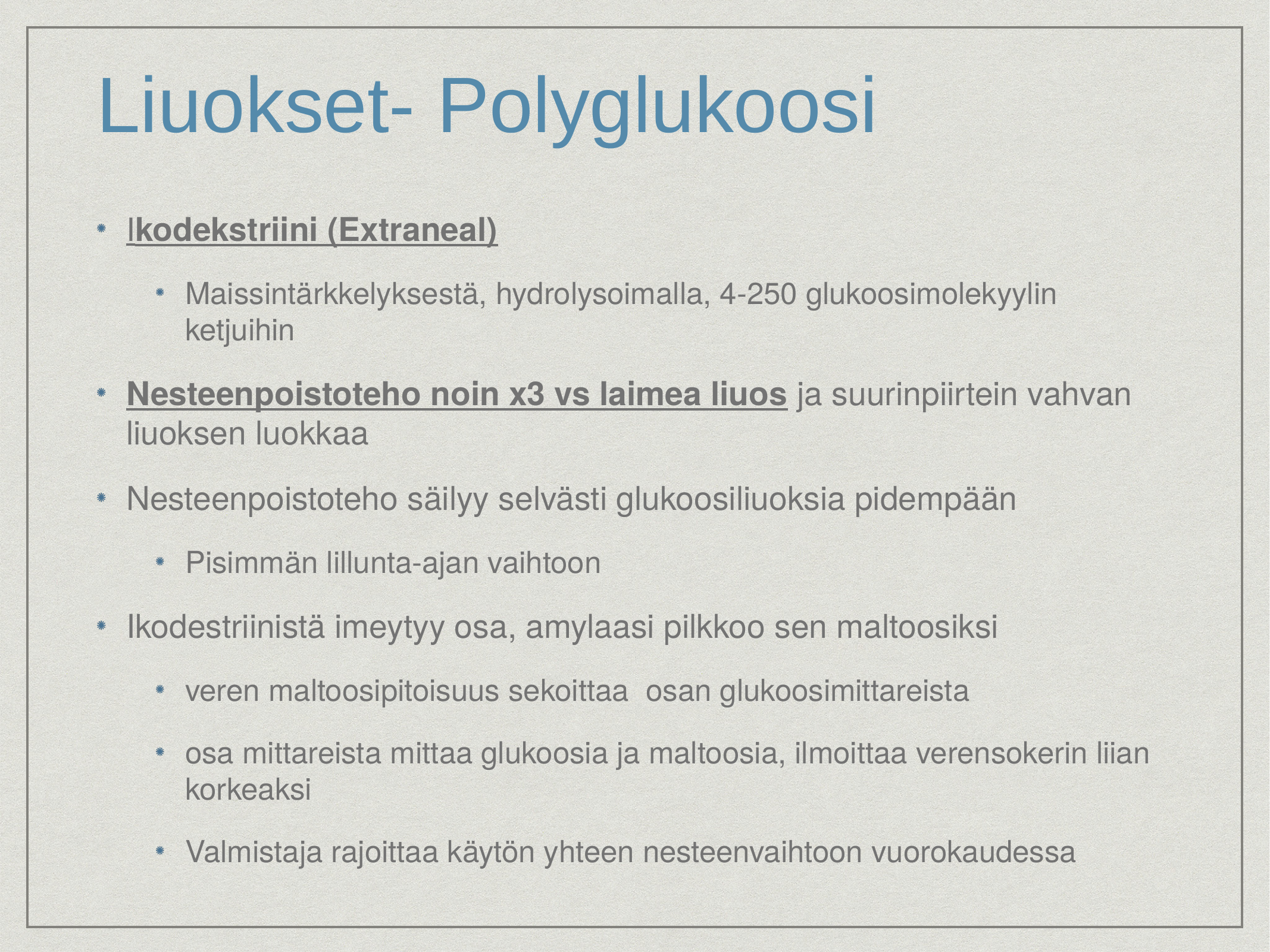

# Liuokset- Polyglukoosi
Ikodekstriini (Extraneal)
Maissintärkkelyksestä, hydrolysoimalla, 4-250 glukoosimolekyylin ketjuihin
Nesteenpoistoteho noin x3 vs laimea liuos ja suurinpiirtein vahvan liuoksen luokkaa
Nesteenpoistoteho säilyy selvästi glukoosiliuoksia pidempään
Pisimmän lillunta-ajan vaihtoon
Ikodestriinistä imeytyy osa, amylaasi pilkkoo sen maltoosiksi
veren maltoosipitoisuus sekoittaa  osan glukoosimittareista
osa mittareista mittaa glukoosia ja maltoosia, ilmoittaa verensokerin liian korkeaksi
Valmistaja rajoittaa käytön yhteen nesteenvaihtoon vuorokaudessa